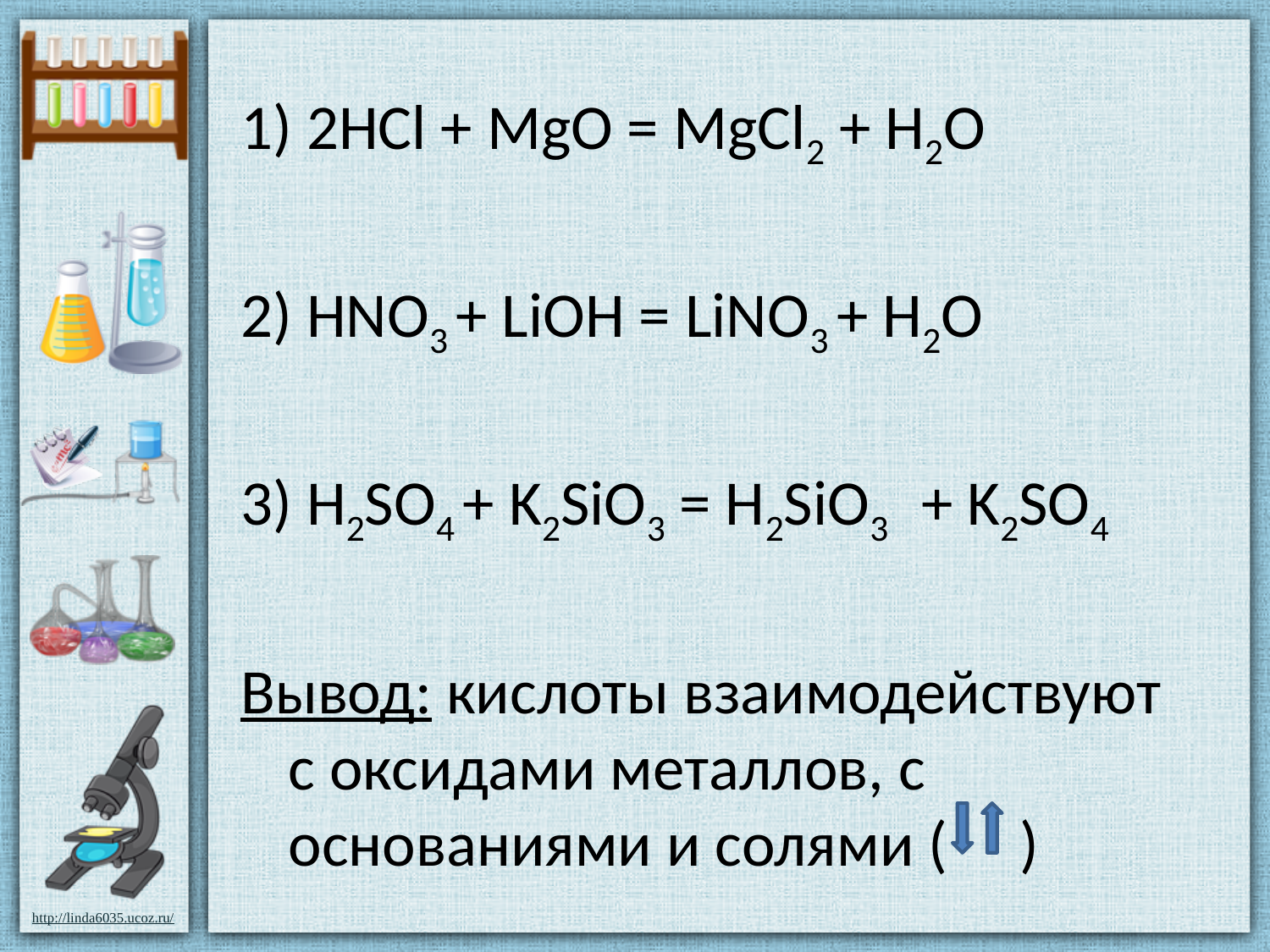

1) 2HCl + MgO = MgCl2 + H2O

2) HNO3 + LiOH = LiNO3 + H2O

3) H2SO4 + K2SiO3 = H2SiO3    + K2SO4

Вывод: кислоты взаимодействуют с оксидами металлов, с основаниями и солями (     )